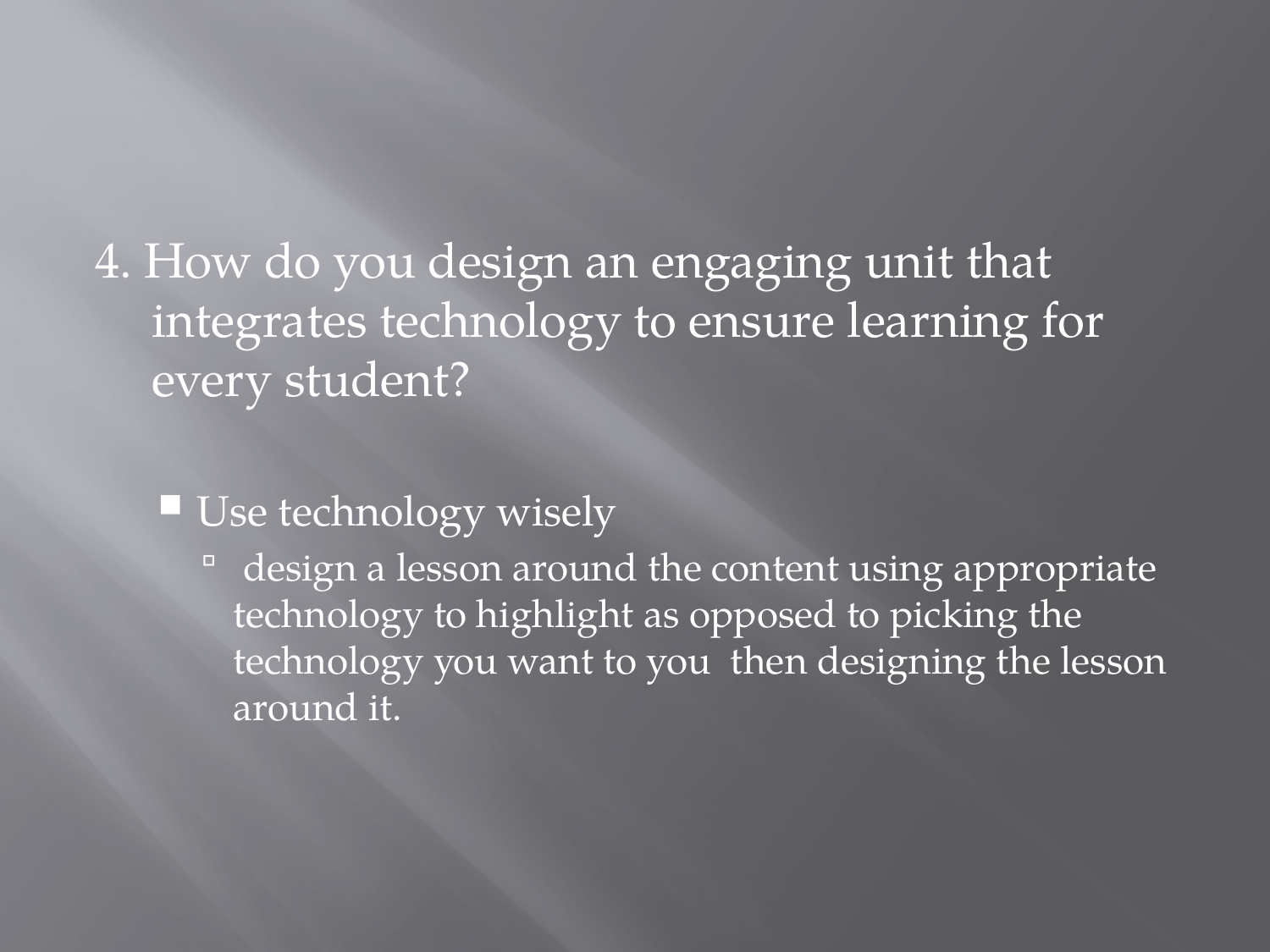

#
4. How do you design an engaging unit that integrates technology to ensure learning for every student?

Use technology wisely
 design a lesson around the content using appropriate technology to highlight as opposed to picking the technology you want to you  then designing the lesson around it.